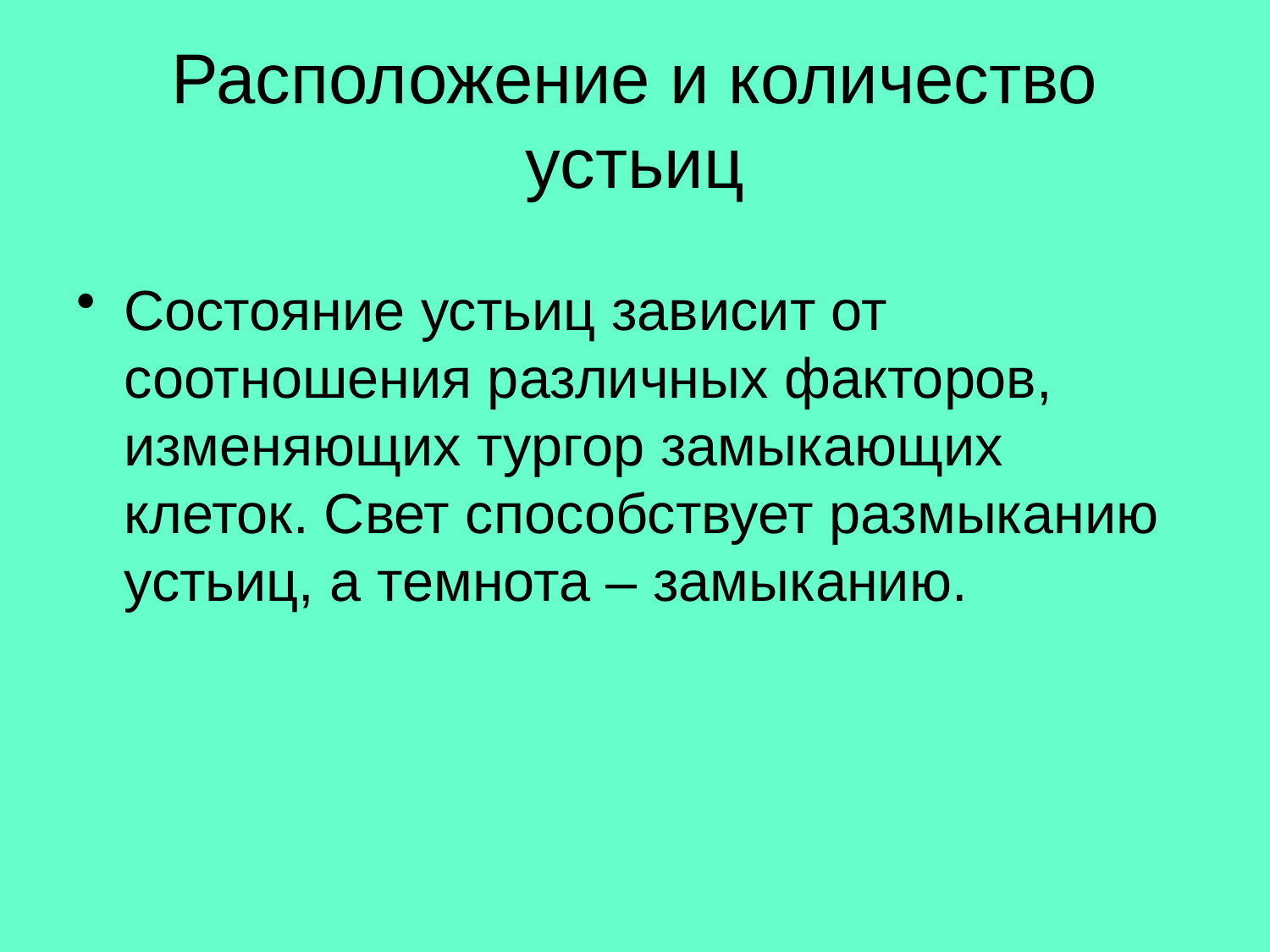

# Расположение и количество устьиц
Состояние устьиц зависит от соотношения различных факторов, изменяющих тургор замыкающих клеток. Свет способствует размыканию устьиц, а темнота – замыканию.